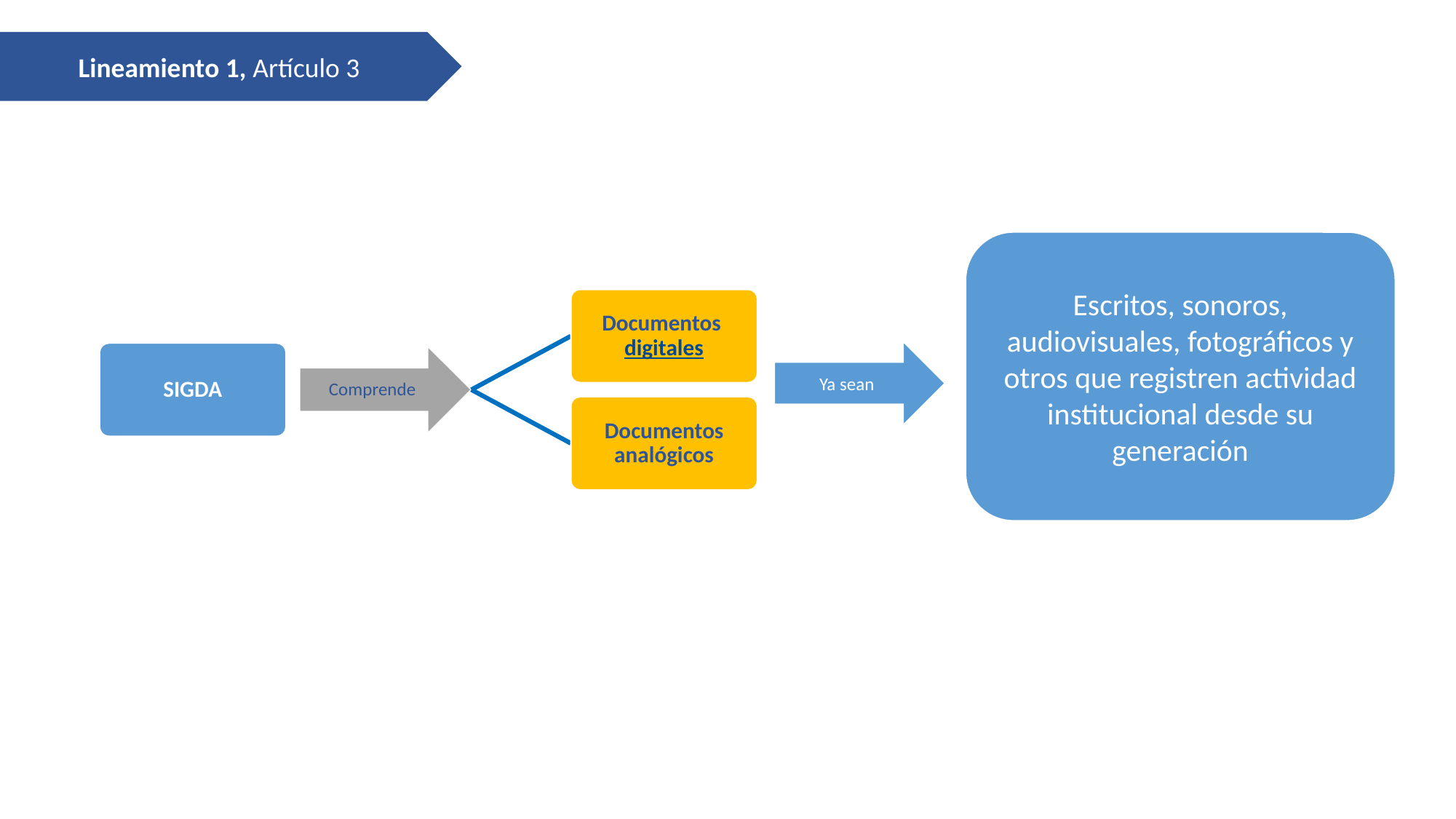

Lineamiento 1, Artículo 3
Escritos, sonoros, audiovisuales, fotográficos y otros que registren actividad institucional desde su generación
Documentos digitales
Ya sean
SIGDA
Comprende

Documentos analógicos